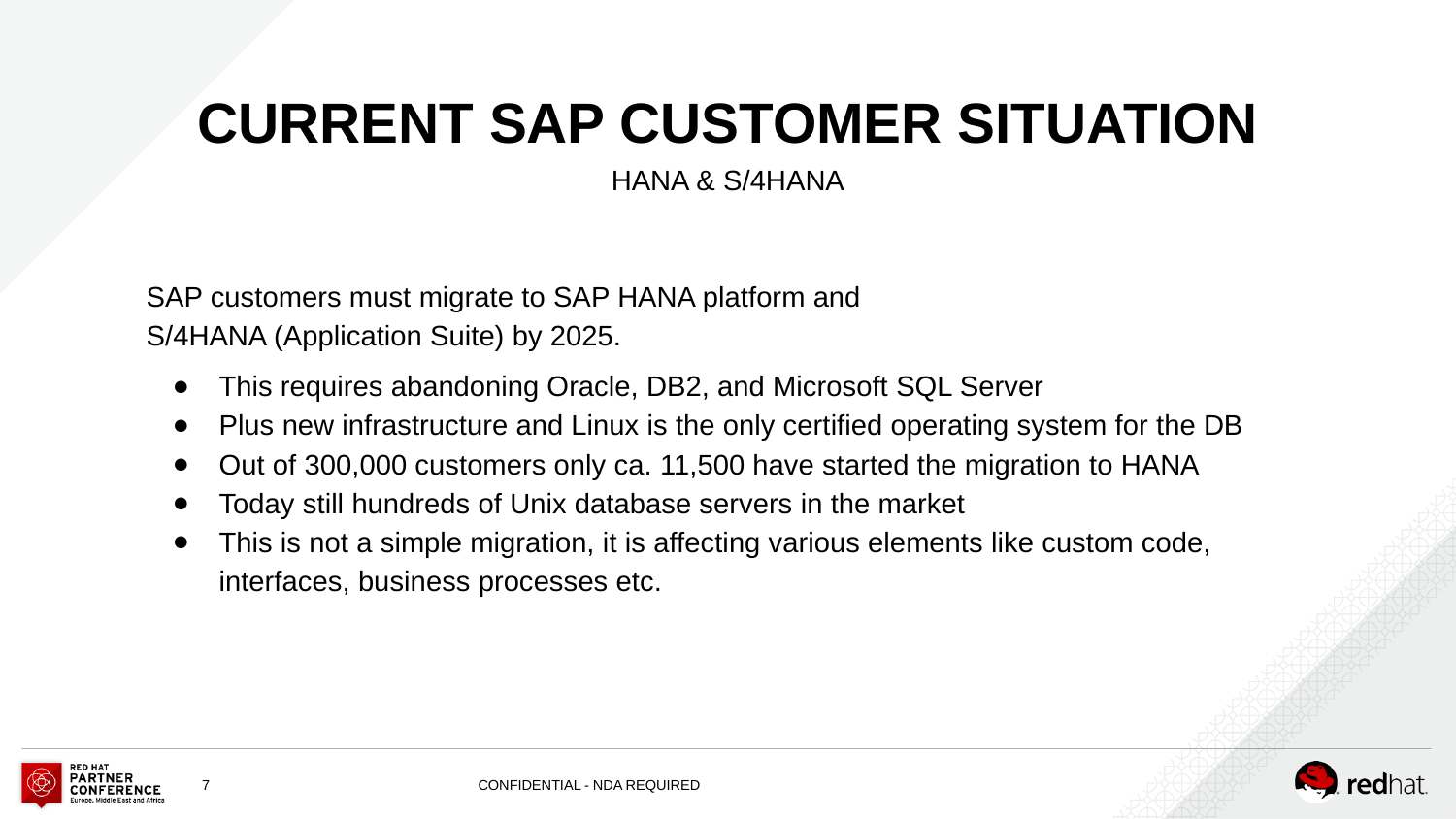

# CURRENT SAP CUSTOMER SITUATION
HANA & S/4HANA
SAP customers must migrate to SAP HANA platform and
S/4HANA (Application Suite) by 2025.
This requires abandoning Oracle, DB2, and Microsoft SQL Server
Plus new infrastructure and Linux is the only certified operating system for the DB
Out of 300,000 customers only ca. 11,500 have started the migration to HANA
Today still hundreds of Unix database servers in the market
This is not a simple migration, it is affecting various elements like custom code, interfaces, business processes etc.
7
CONFIDENTIAL - NDA REQUIRED